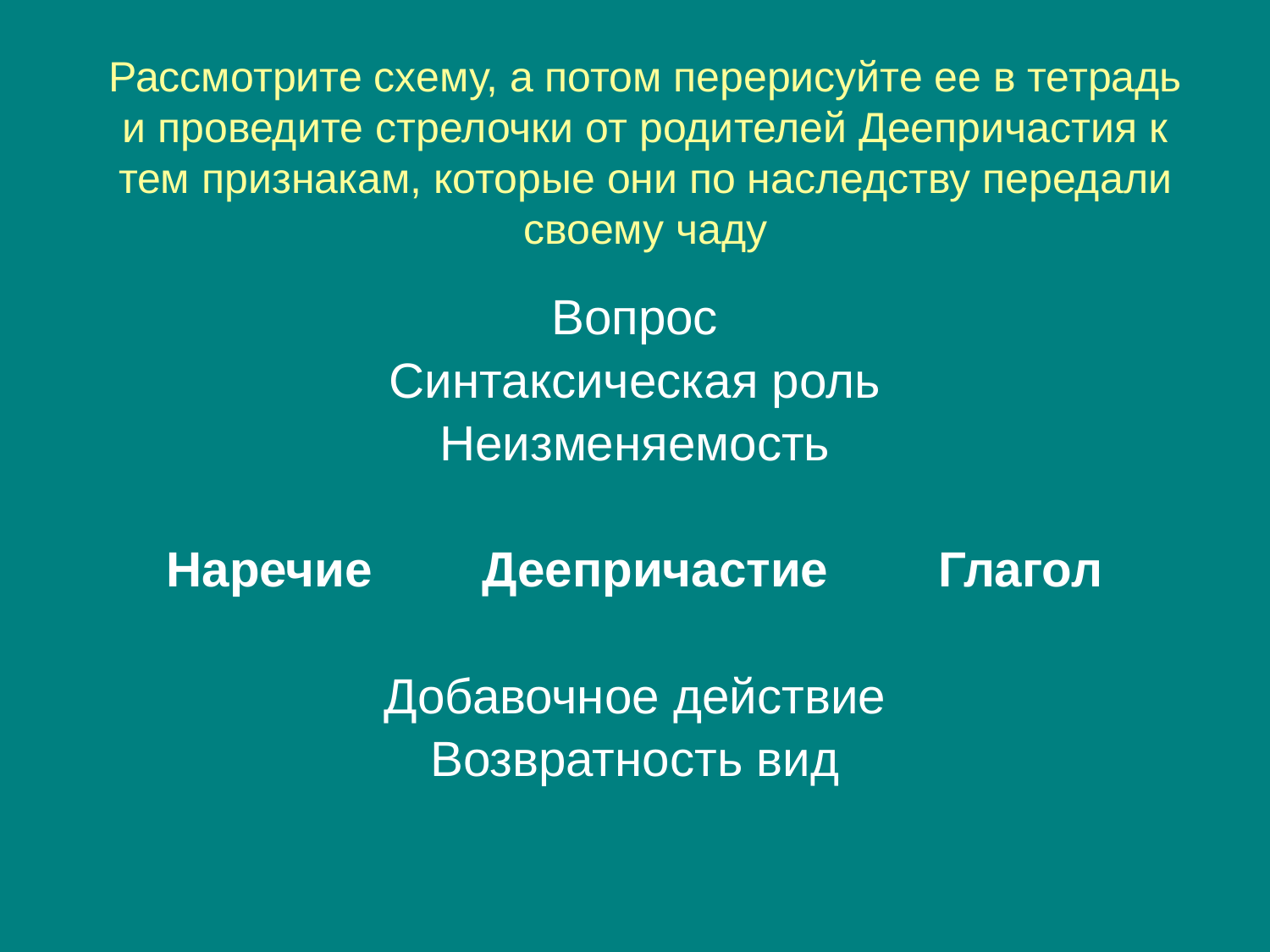

# Рассмотрите схему, а потом перерисуйте ее в тетрадь и проведите стрелочки от родителей Деепричастия к тем признакам, которые они по наследству передали своему чаду
Вопрос
Синтаксическая роль
Неизменяемость

Наречие        Деепричастие        Глагол

Добавочное действие
Возвратность вид